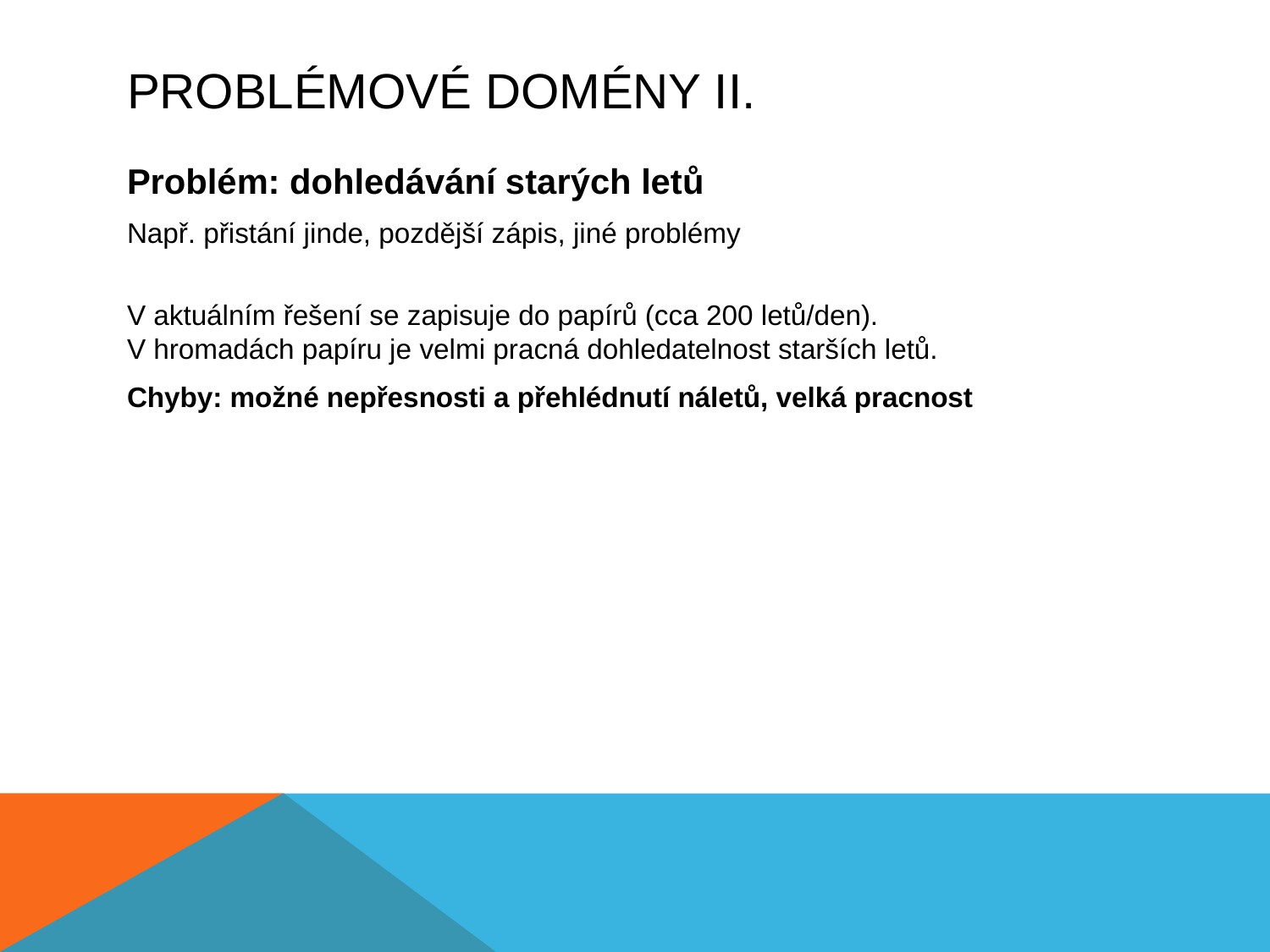

# Problémové domény II.
Problém: dohledávání starých letů
Např. přistání jinde, pozdější zápis, jiné problémy

V aktuálním řešení se zapisuje do papírů (cca 200 letů/den).
V hromadách papíru je velmi pracná dohledatelnost starších letů.
Chyby: možné nepřesnosti a přehlédnutí náletů, velká pracnost